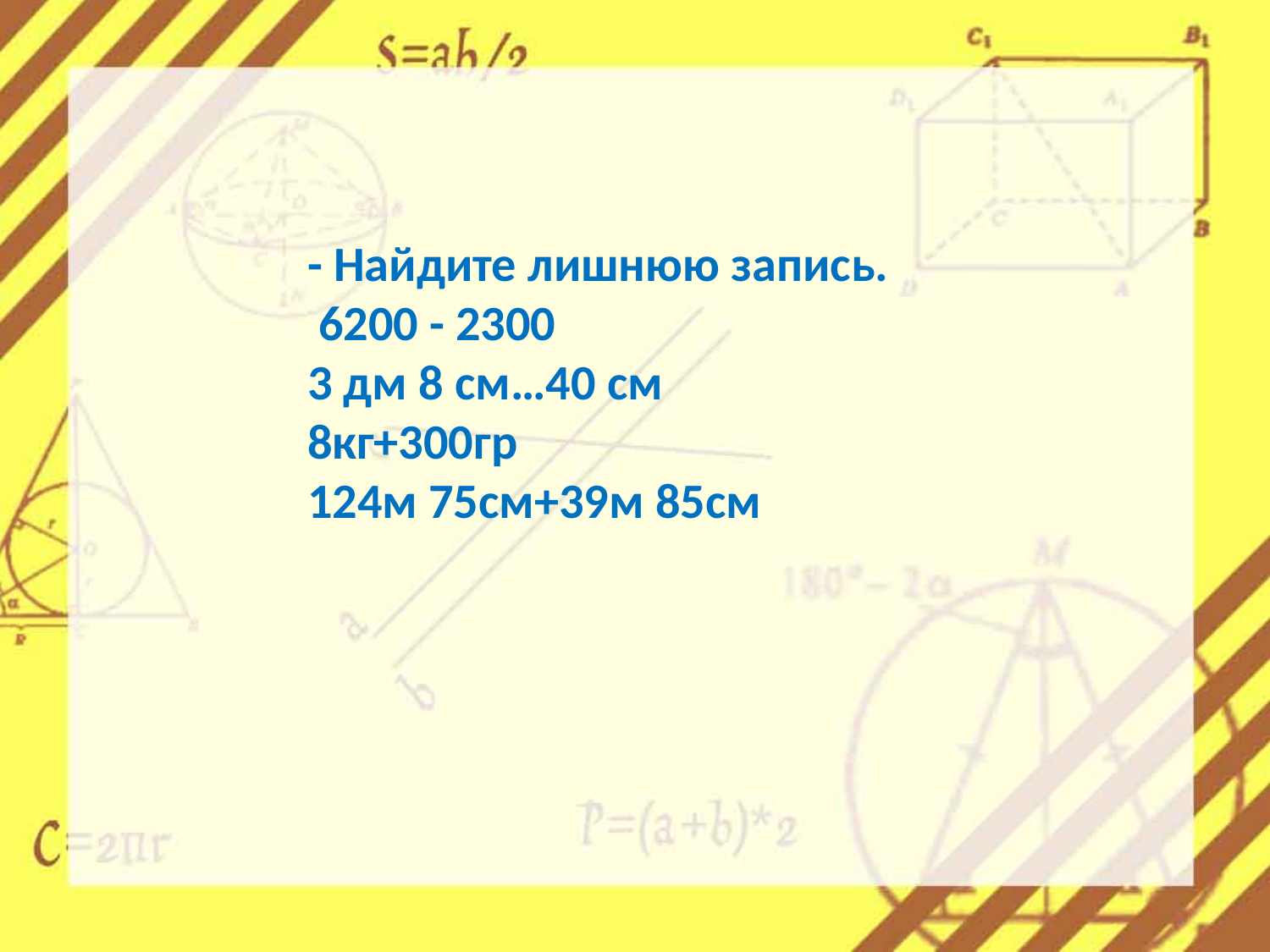

- Найдите лишнюю запись.
 6200 - 2300
3 дм 8 см…40 см
8кг+300гр
124м 75см+39м 85см